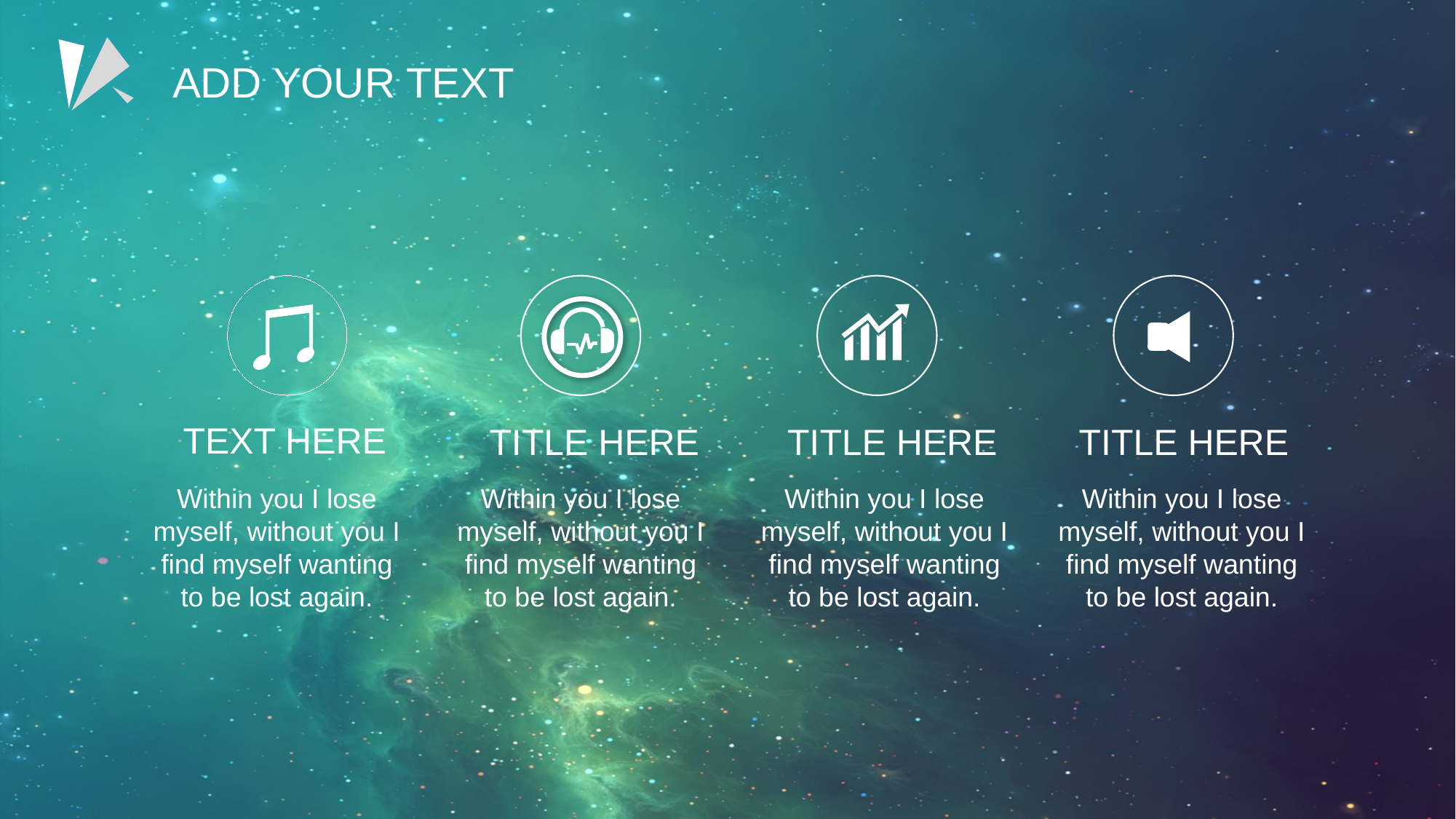

ADD YOUR TEXT

TEXT HERE
TITLE HERE
TITLE HERE
TITLE HERE
Within you I lose myself, without you I find myself wanting to be lost again.
Within you I lose myself, without you I find myself wanting to be lost again.
Within you I lose myself, without you I find myself wanting to be lost again.
Within you I lose myself, without you I find myself wanting to be lost again.